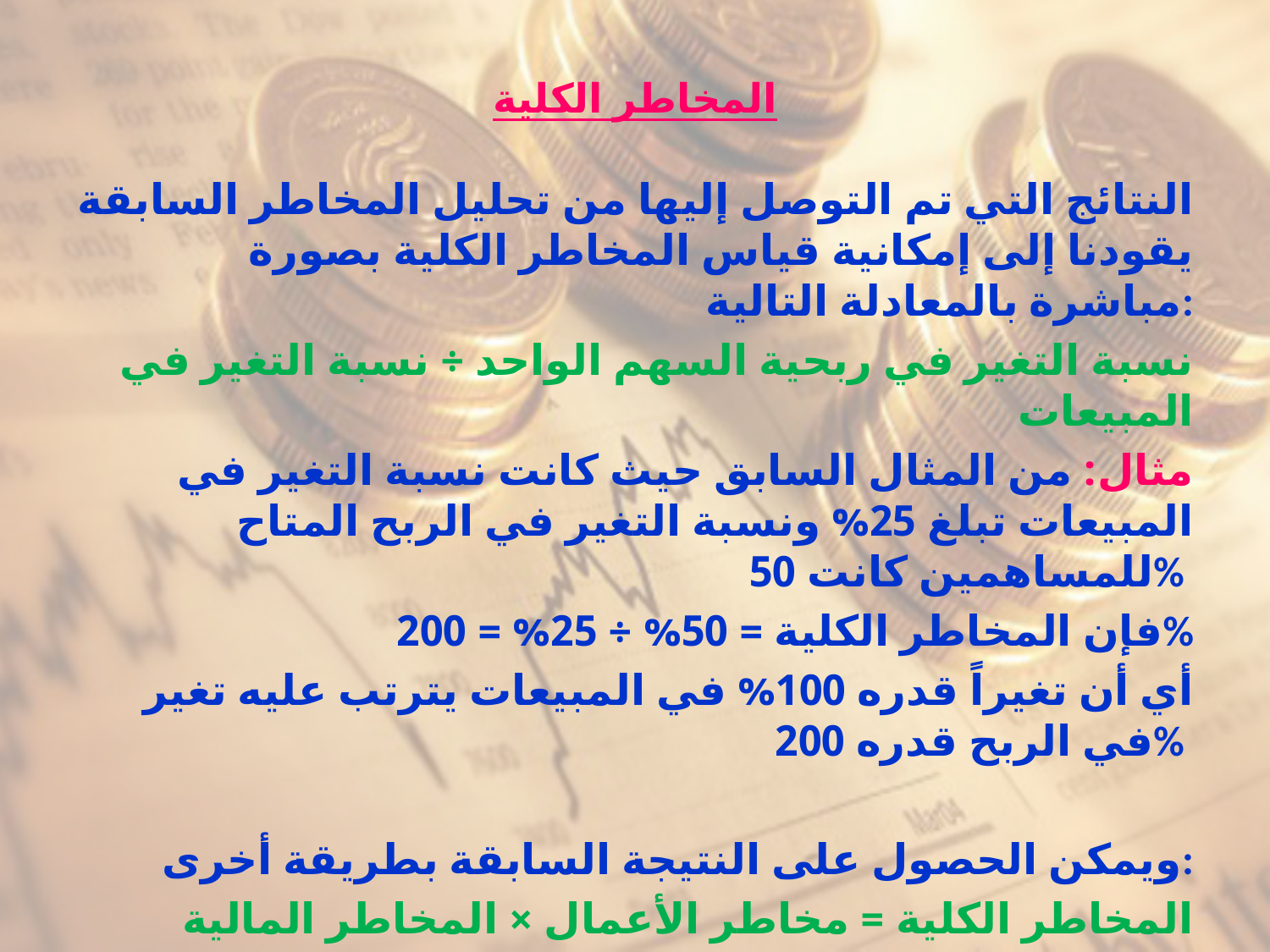

# المخاطر الكلية
النتائج التي تم التوصل إليها من تحليل المخاطر السابقة يقودنا إلى إمكانية قياس المخاطر الكلية بصورة مباشرة بالمعادلة التالية:
نسبة التغير في ربحية السهم الواحد ÷ نسبة التغير في المبيعات
مثال: من المثال السابق حيث كانت نسبة التغير في المبيعات تبلغ 25% ونسبة التغير في الربح المتاح للمساهمين كانت 50%
فإن المخاطر الكلية = 50% ÷ 25% = 200%
أي أن تغيراً قدره 100% في المبيعات يترتب عليه تغير في الربح قدره 200%

ويمكن الحصول على النتيجة السابقة بطريقة أخرى:
المخاطر الكلية = مخاطر الأعمال × المخاطر المالية
 مثال: من الأمثلة السابقة كانت درجة مخاطر الأعمال 160% ودرجة المخاطر المالية 125%
فإن المخاطر الكلية = 160% × 125% = 200%